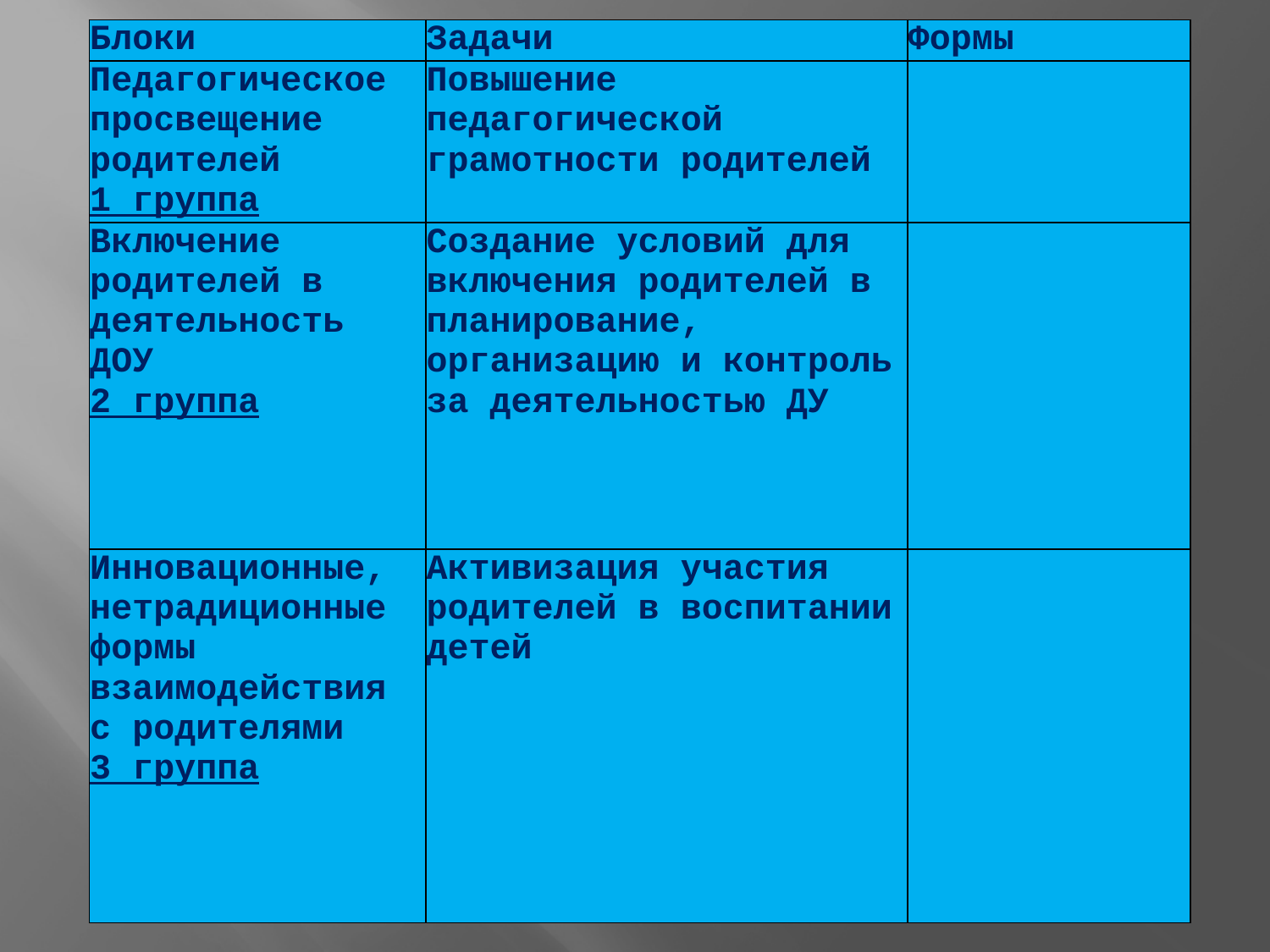

| Блоки | Задачи | Формы |
| --- | --- | --- |
| Педагогическое просвещение родителей 1 группа | Повышение педагогической грамотности родителей |  |
| Включение родителей в деятельность ДОУ 2 группа | Создание условий для включения родителей в планирование, организацию и контроль за деятельностью ДУ |  |
| Инновационные, нетрадиционные формы взаимодействия с родителями 3 группа | Активизация участия родителей в воспитании детей |  |